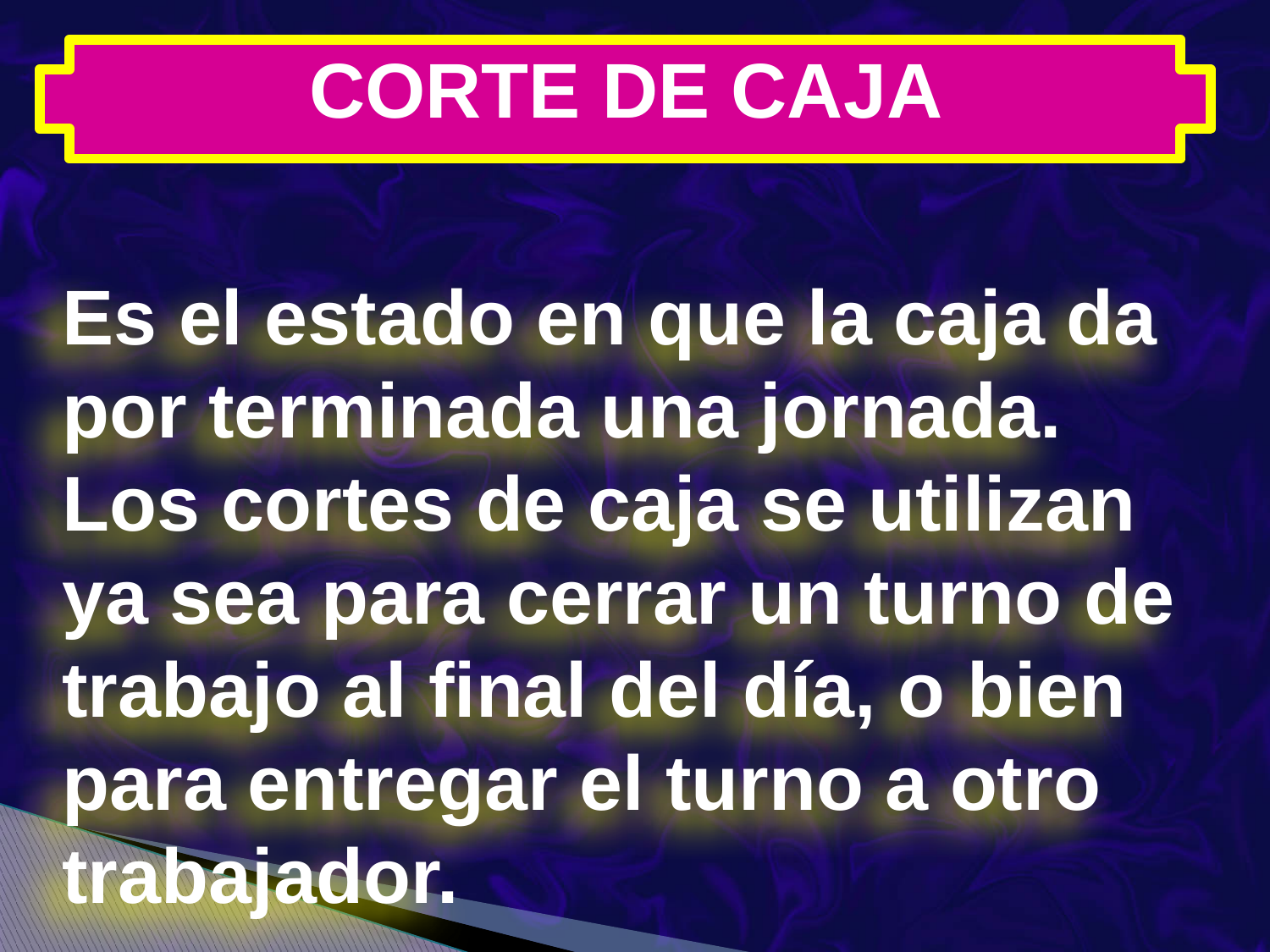

CORTE DE CAJA
Es el estado en que la caja da por terminada una jornada. Los cortes de caja se utilizan ya sea para cerrar un turno de trabajo al final del día, o bien para entregar el turno a otro trabajador.